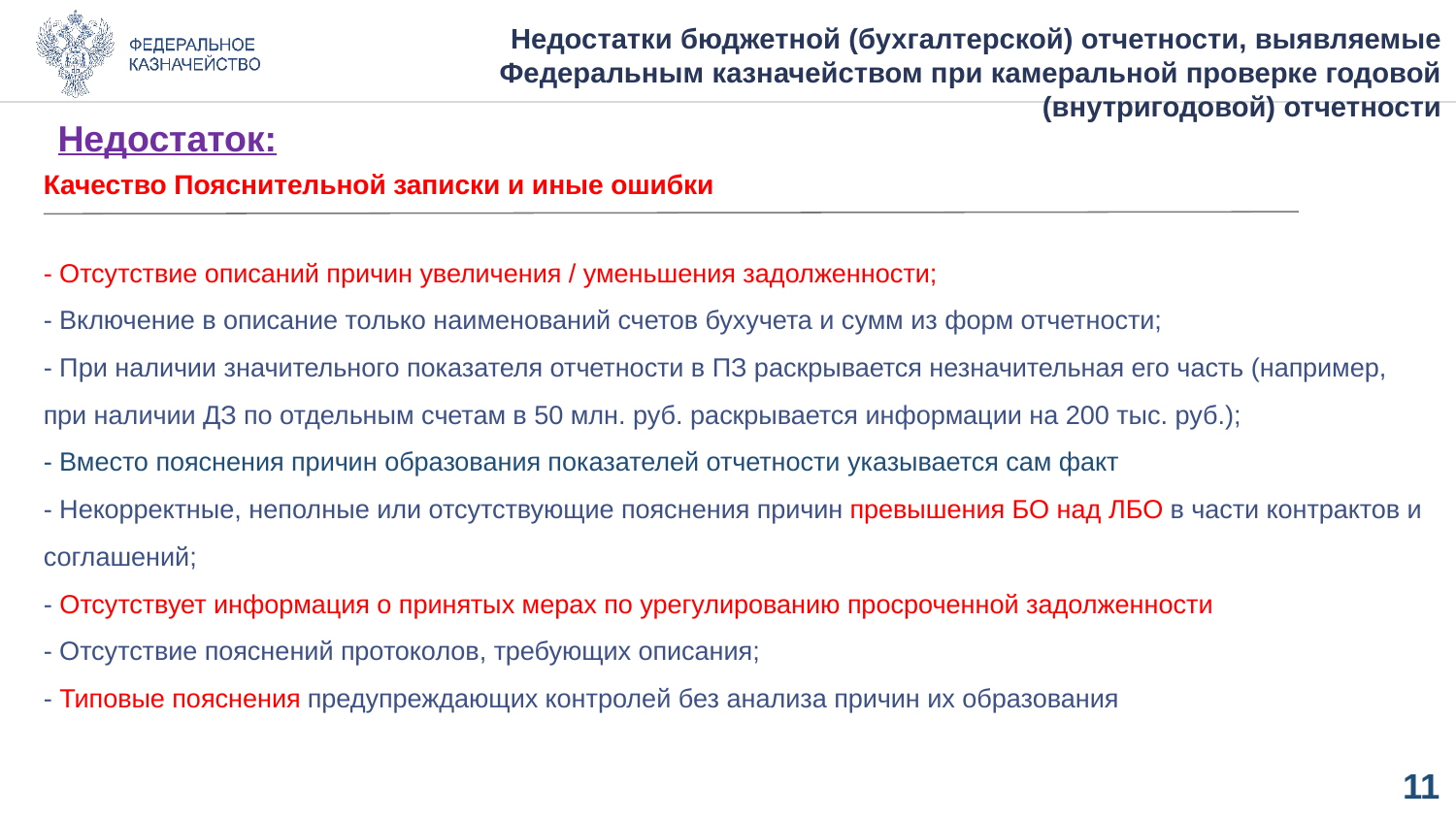

Недостатки бюджетной (бухгалтерской) отчетности, выявляемые Федеральным казначейством при камеральной проверке годовой (внутригодовой) отчетности

Недостаток:
Качество Пояснительной записки и иные ошибки
# - Отсутствие описаний причин увеличения / уменьшения задолженности; - Включение в описание только наименований счетов бухучета и сумм из форм отчетности; - При наличии значительного показателя отчетности в ПЗ раскрывается незначительная его часть (например, при наличии ДЗ по отдельным счетам в 50 млн. руб. раскрывается информации на 200 тыс. руб.); - Вместо пояснения причин образования показателей отчетности указывается сам факт - Некорректные, неполные или отсутствующие пояснения причин превышения БО над ЛБО в части контрактов и соглашений; - Отсутствует информация о принятых мерах по урегулированию просроченной задолженности - Отсутствие пояснений протоколов, требующих описания; - Типовые пояснения предупреждающих контролей без анализа причин их образования
11